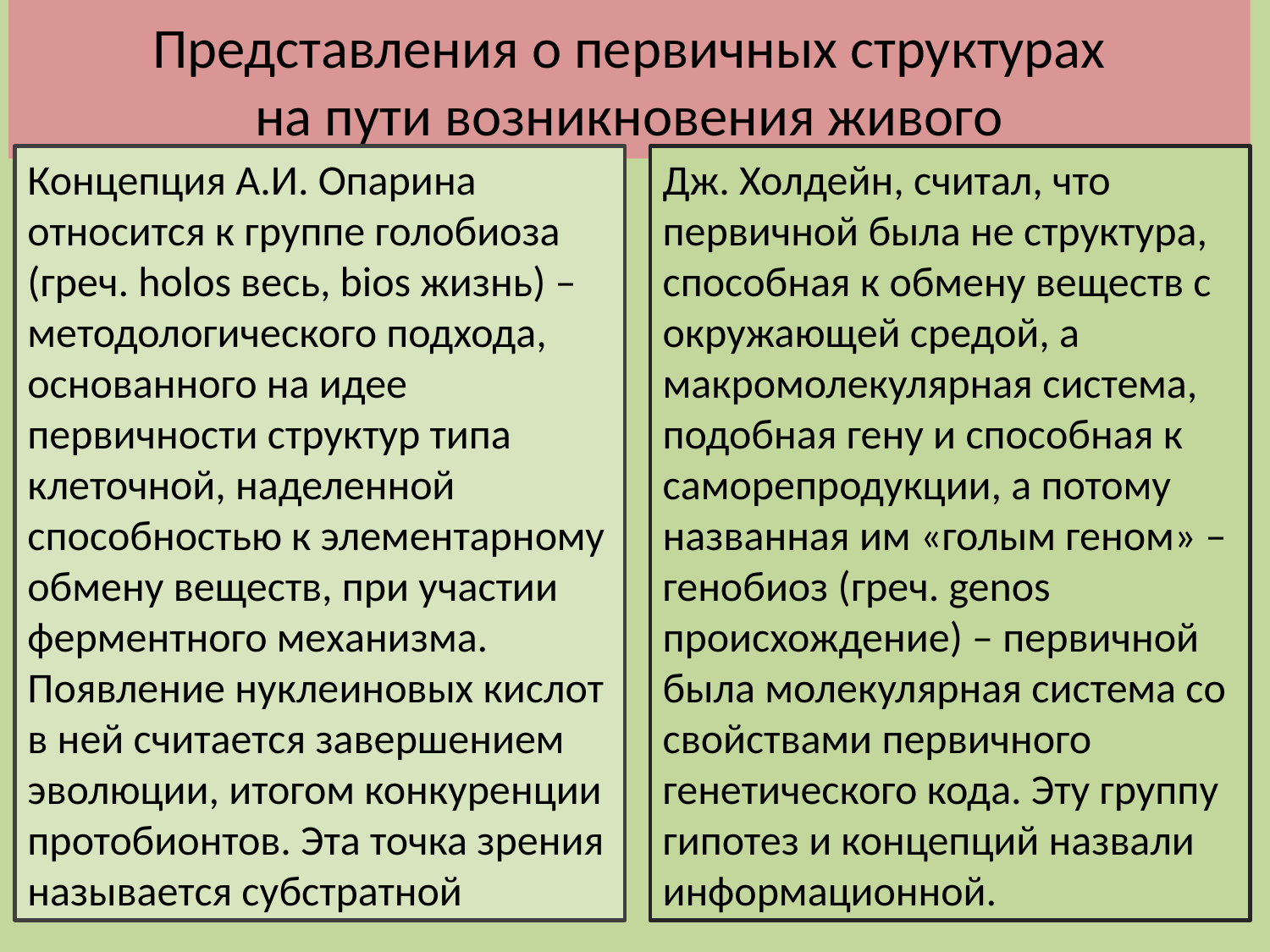

# Представления о первичных структурах на пути возникновения живого
Концепция А.И. Опарина относится к группе голобиоза (греч. holos весь, bios жизнь) – методологического подхода, основанного на идее первичности структур типа клеточной, наделенной способностью к элементарному обмену веществ, при участии ферментного механизма. Появление нуклеиновых кислот в ней считается завершением эволюции, итогом конкуренции протобионтов. Эта точка зрения называется субстратной
Дж. Холдейн, считал, что первичной была не структура, способная к обмену веществ с окружающей средой, а макромолекулярная система, подобная гену и способная к саморепродукции, а потому названная им «голым геном» – генобиоз (греч. genos   происхождение) – первичной была молекулярная система со свойствами первичного генетического кода. Эту группу гипотез и концепций назвали информационной.